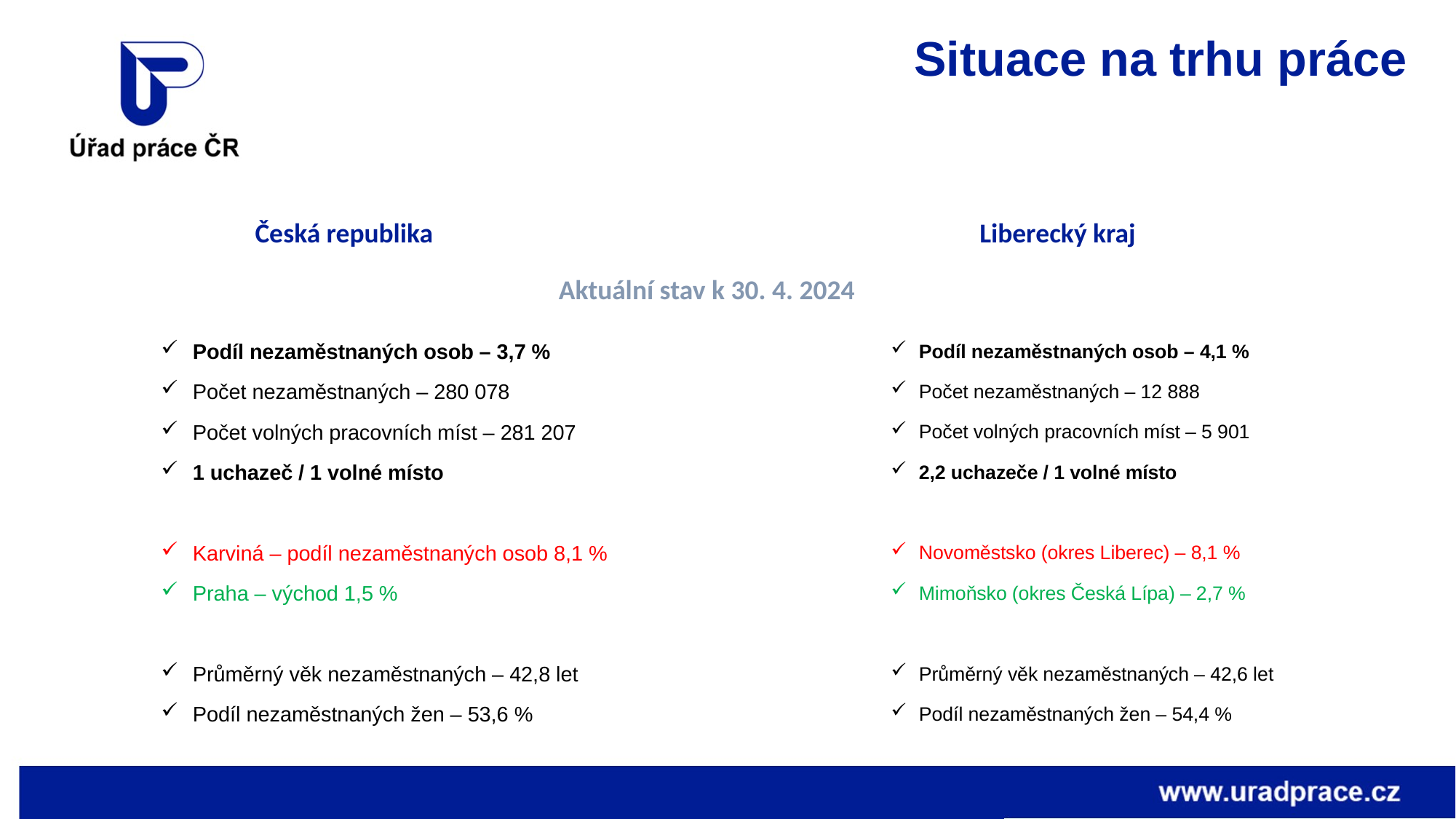

Situace na trhu práce
Česká republika				                             Liberecký kraj
Aktuální stav k 30. 4. 2024
Podíl nezaměstnaných osob – 3,7 %
Počet nezaměstnaných – 280 078
Počet volných pracovních míst – 281 207
1 uchazeč / 1 volné místo

Karviná – podíl nezaměstnaných osob 8,1 %
Praha – východ 1,5 %

Průměrný věk nezaměstnaných – 42,8 let
Podíl nezaměstnaných žen – 53,6 %

Podíl nezaměstnaných osob – 4,1 %
Počet nezaměstnaných – 12 888
Počet volných pracovních míst – 5 901
2,2 uchazeče / 1 volné místo

Novoměstsko (okres Liberec) – 8,1 %
Mimoňsko (okres Česká Lípa) – 2,7 %

Průměrný věk nezaměstnaných – 42,6 let
Podíl nezaměstnaných žen – 54,4 %